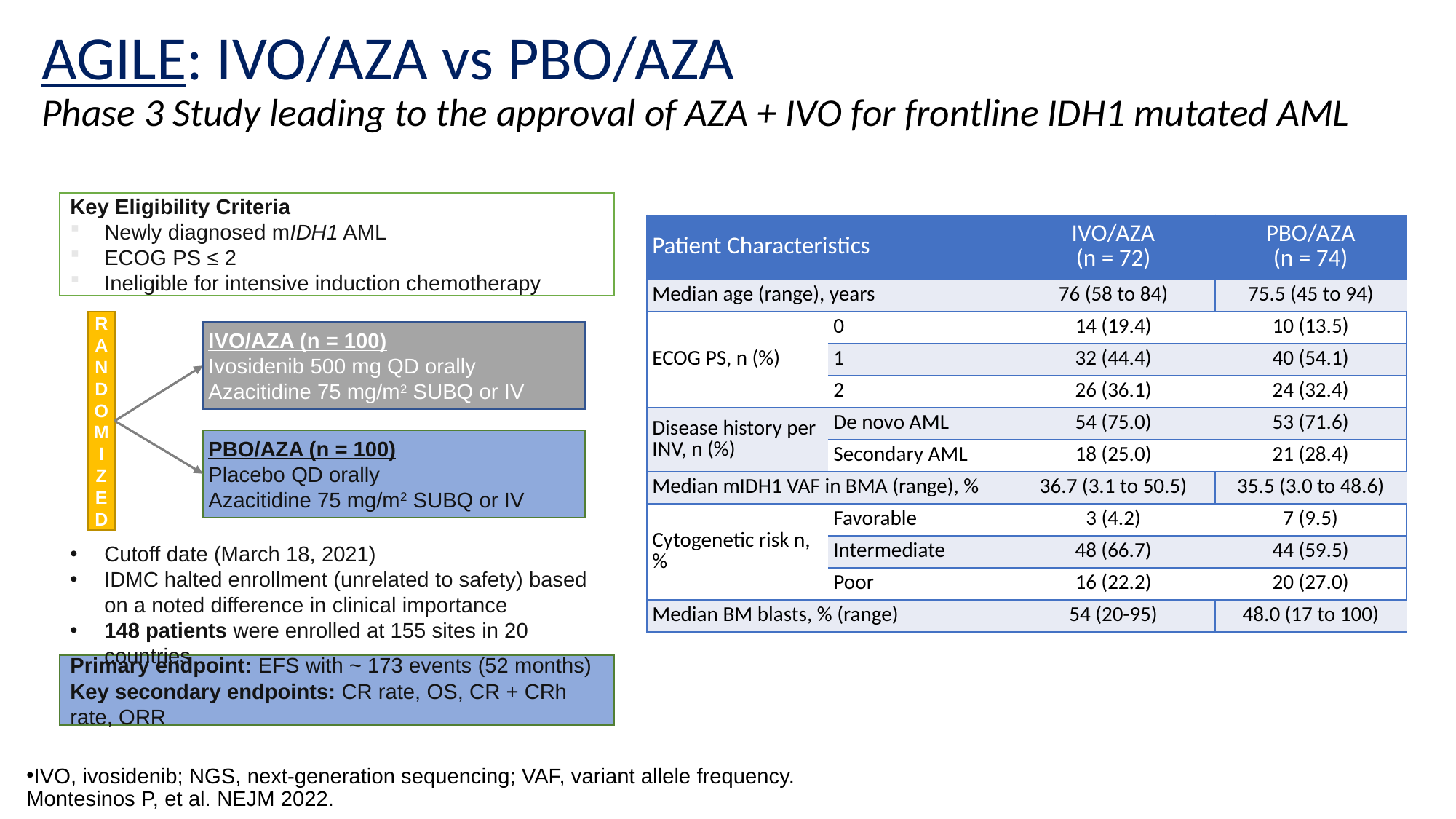

# AGILE: IVO/AZA vs PBO/AZA Phase 3 Study leading to the approval of AZA + IVO for frontline IDH1 mutated AML
Key Eligibility Criteria
Newly diagnosed mIDH1 AML
ECOG PS ≤ 2
Ineligible for intensive induction chemotherapy
| Patient Characteristics |  | IVO/AZA (n = 72) | PBO/AZA (n = 74) |
| --- | --- | --- | --- |
| Median age (range), years |  | 76 (58 to 84) | 75.5 (45 to 94) |
| ECOG PS, n (%) | 0 | 14 (19.4) | 10 (13.5) |
|  | 1 | 32 (44.4) | 40 (54.1) |
|  | 2 | 26 (36.1) | 24 (32.4) |
| Disease history per INV, n (%) | De novo AML | 54 (75.0) | 53 (71.6) |
|  | Secondary AML | 18 (25.0) | 21 (28.4) |
| Median mIDH1 VAF in BMA (range), % |  | 36.7 (3.1 to 50.5) | 35.5 (3.0 to 48.6) |
| Cytogenetic risk n, % | Favorable | 3 (4.2) | 7 (9.5) |
|  | Intermediate | 48 (66.7) | 44 (59.5) |
|  | Poor | 16 (22.2) | 20 (27.0) |
| Median BM blasts, % (range) |  | 54 (20-95) | 48.0 (17 to 100) |
R
A
N
D
O
M
I
Z
E
D
IVO/AZA (n = 100)
Ivosidenib 500 mg QD orally
Azacitidine 75 mg/m2 SUBQ or IV
PBO/AZA (n = 100)
Placebo QD orally
Azacitidine 75 mg/m2 SUBQ or IV
Cutoff date (March 18, 2021)
IDMC halted enrollment (unrelated to safety) based on a noted difference in clinical importance
148 patients were enrolled at 155 sites in 20 countries
Primary endpoint: EFS with ~ 173 events (52 months)
Key secondary endpoints: CR rate, OS, CR + CRh rate, ORR
IVO, ivosidenib; NGS, next-generation sequencing; VAF, variant allele frequency.
Montesinos P, et al. NEJM 2022.